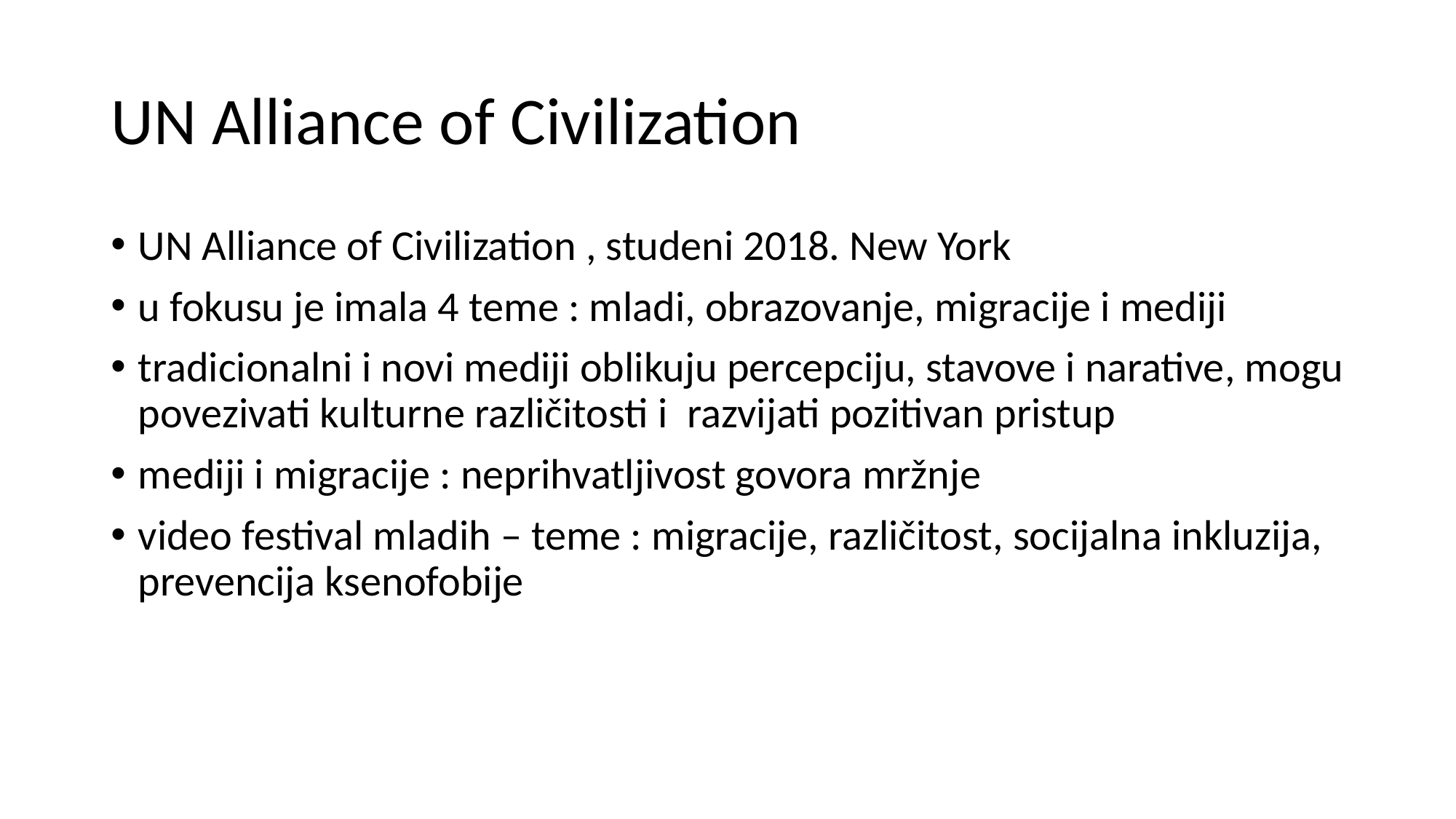

# UN Alliance of Civilization
UN Alliance of Civilization , studeni 2018. New York
u fokusu je imala 4 teme : mladi, obrazovanje, migracije i mediji
tradicionalni i novi mediji oblikuju percepciju, stavove i narative, mogu povezivati kulturne različitosti i  razvijati pozitivan pristup
mediji i migracije : neprihvatljivost govora mržnje
video festival mladih – teme : migracije, različitost, socijalna inkluzija, prevencija ksenofobije